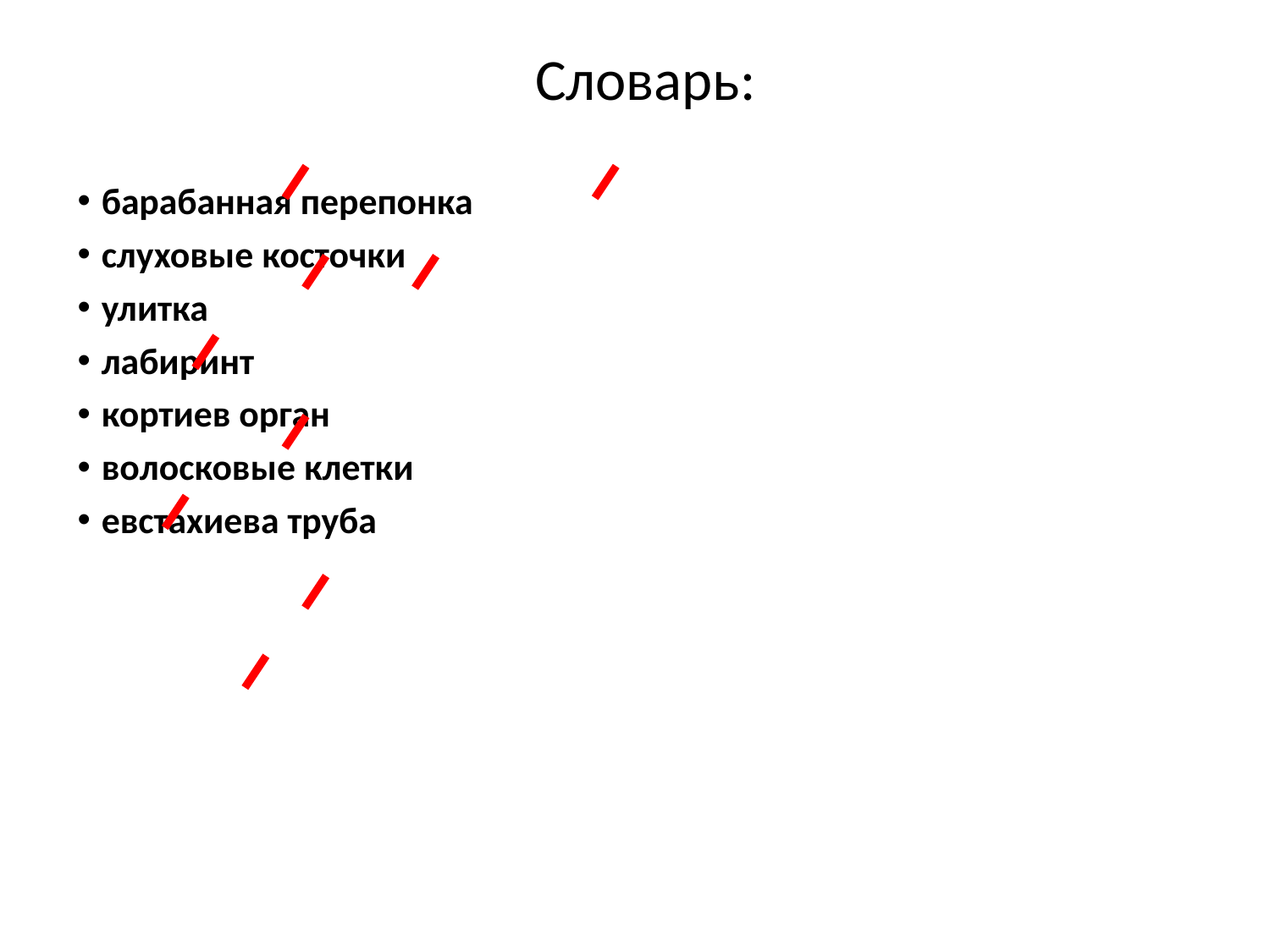

# Словарь:
барабанная перепонка
слуховые косточки
улитка
лабиринт
кортиев орган
волосковые клетки
евстахиева труба